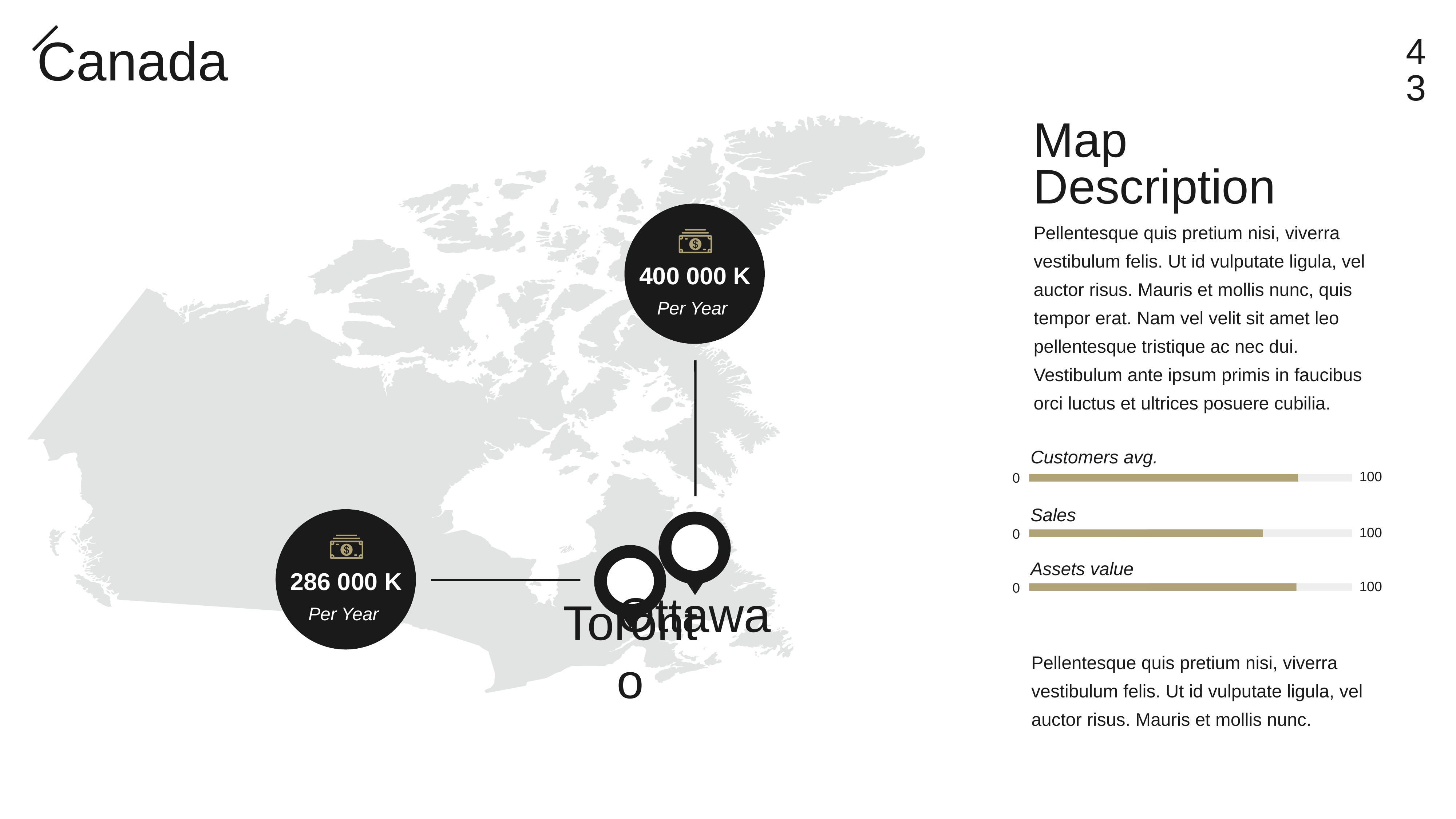

43
Canada

Map Description

400 000 K
Per Year
Pellentesque quis pretium nisi, viverra vestibulum felis. Ut id vulputate ligula, vel auctor risus. Mauris et mollis nunc, quis tempor erat. Nam vel velit sit amet leo pellentesque tristique ac nec dui. Vestibulum ante ipsum primis in faucibus orci luctus et ultrices posuere cubilia.

Customers avg.
100
0

Sales
100
0

Assets value
100
0

286 000 K
Per Year

Ottawa
Toronto
Pellentesque quis pretium nisi, viverra vestibulum felis. Ut id vulputate ligula, vel auctor risus. Mauris et mollis nunc.